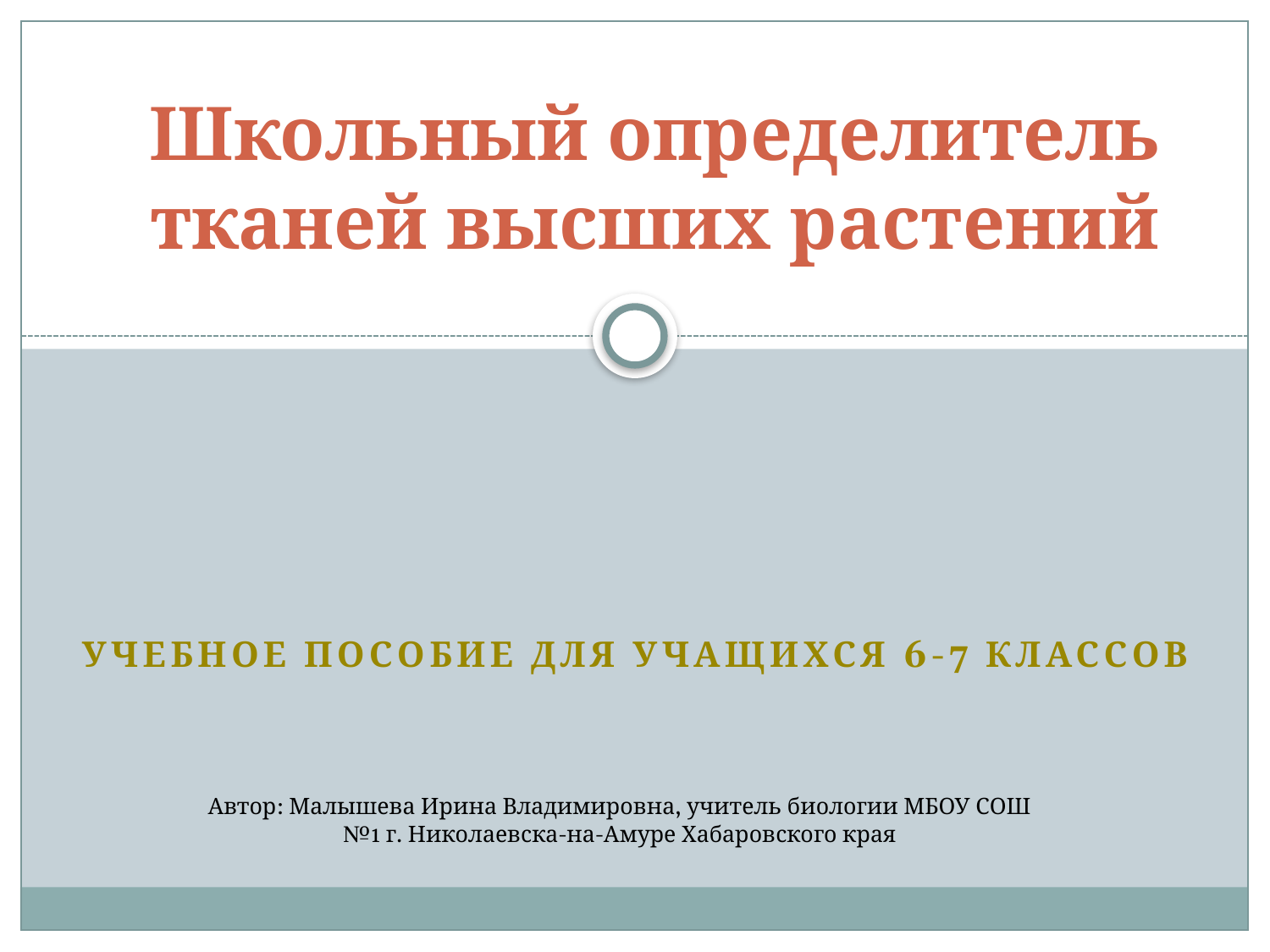

# Школьный определитель тканей высших растений
Учебное пособие для учащихся 6-7 классов

Автор: Малышева Ирина Владимировна, учитель биологии МБОУ СОШ №1 г. Николаевска-на-Амуре Хабаровского края